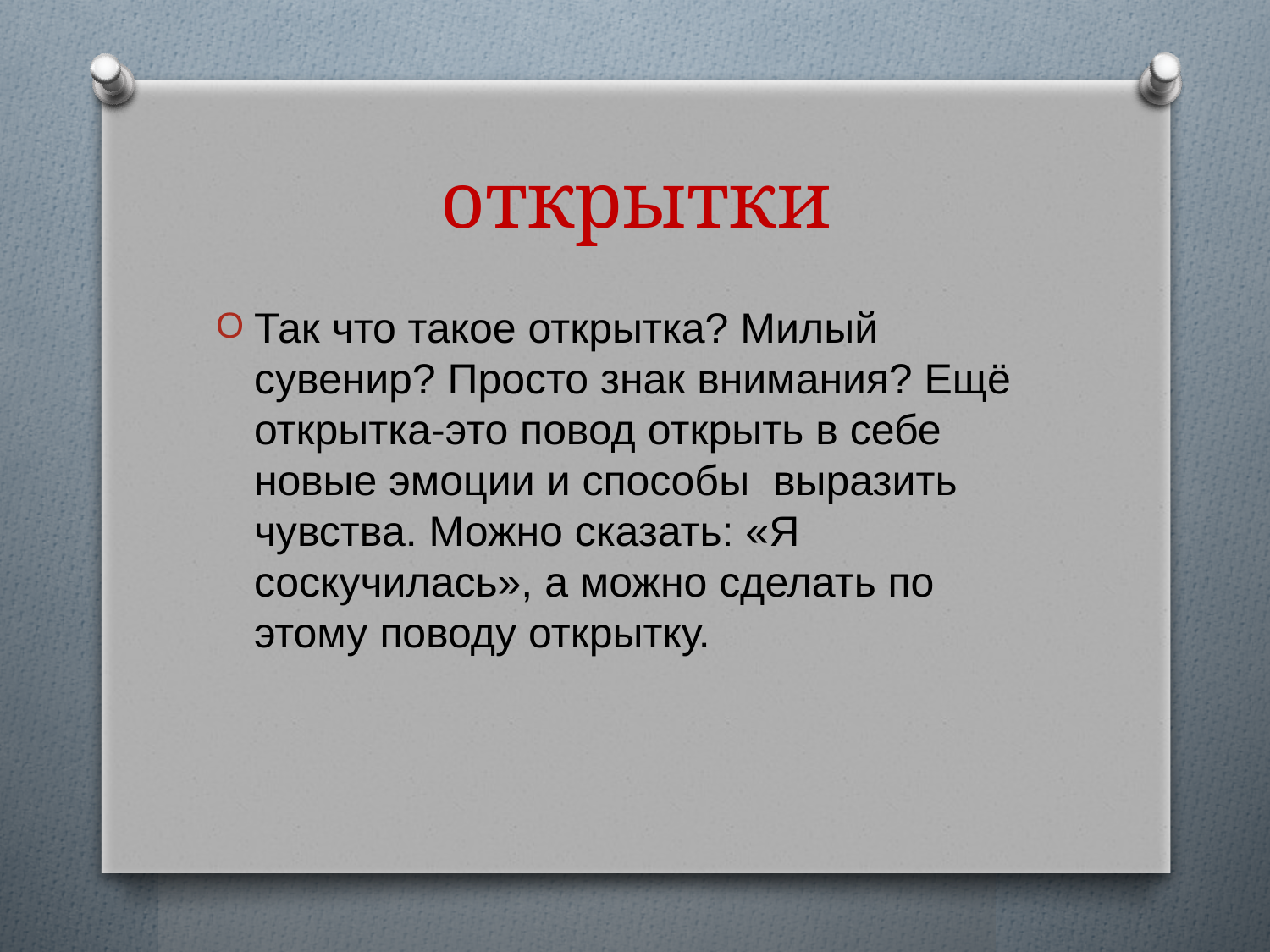

# открытки
Так что такое открытка? Милый сувенир? Просто знак внимания? Ещё открытка-это повод открыть в себе новые эмоции и способы  выразить чувства. Можно сказать: «Я соскучилась», а можно сделать по этому поводу открытку.